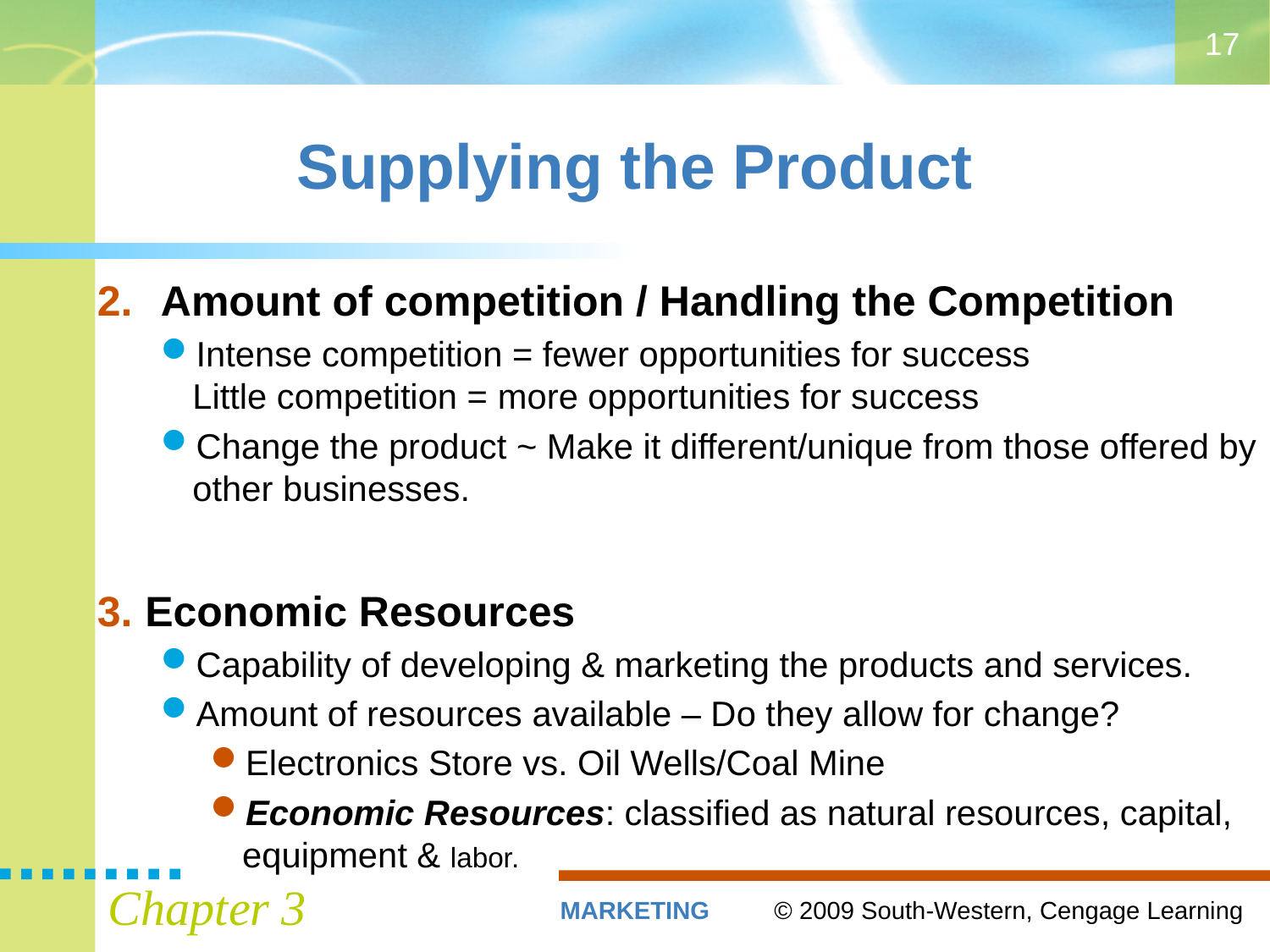

17
# Supplying the Product

Amount of competition / Handling the Competition
Intense competition = fewer opportunities for success
Little competition = more opportunities for success
Change the product ~ Make it different/unique from those offered by other businesses.

Economic Resources
Capability of developing & marketing the products and services.
Amount of resources available – Do they allow for change?
Electronics Store vs. Oil Wells/Coal Mine
Economic Resources: classified as natural resources, capital, equipment & labor.
Chapter 3